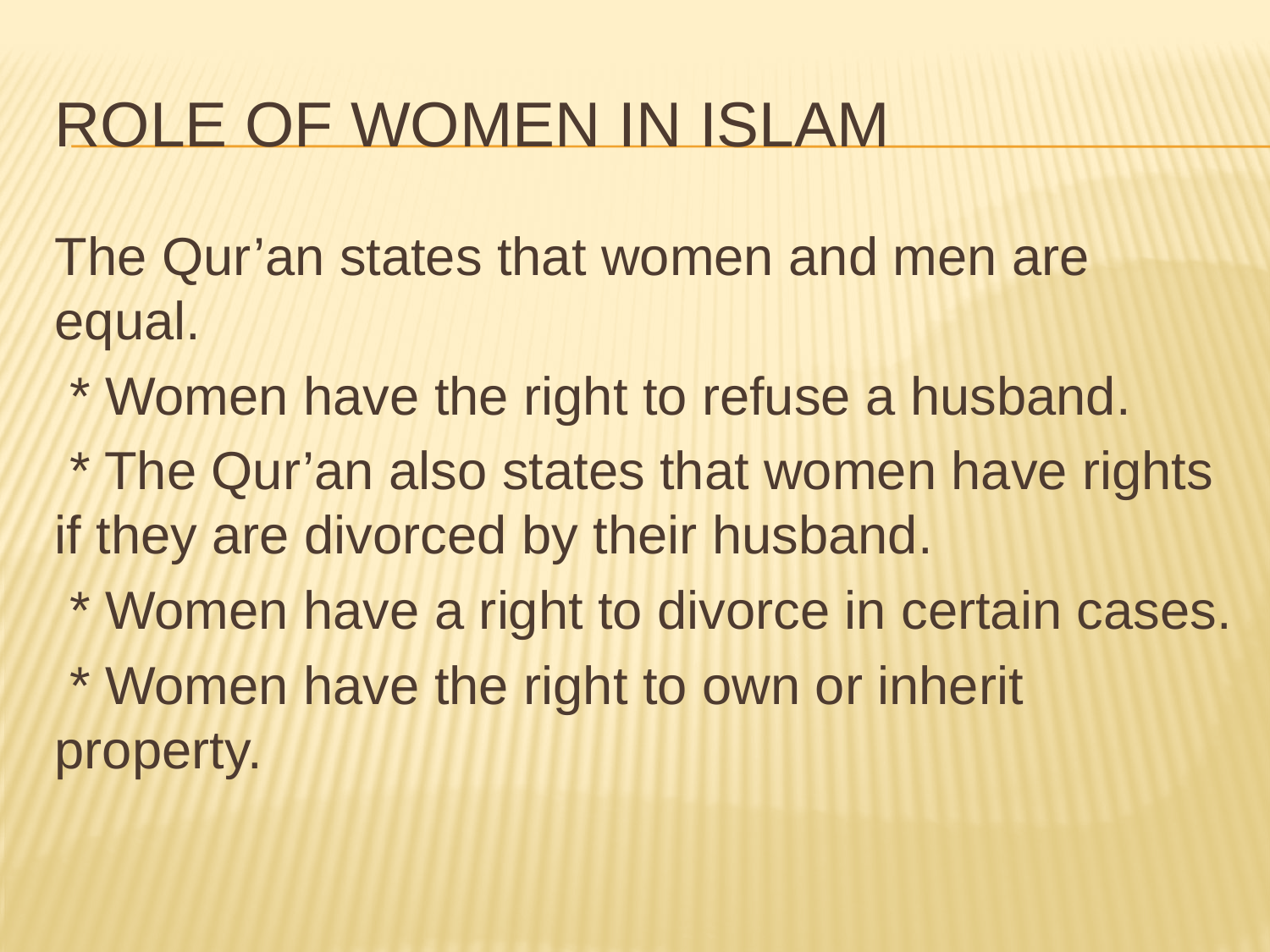

# Role Of Women in Islam
The Qur’an states that women and men are equal.
 * Women have the right to refuse a husband.
 * The Qur’an also states that women have rights if they are divorced by their husband.
 * Women have a right to divorce in certain cases.
 * Women have the right to own or inherit property.